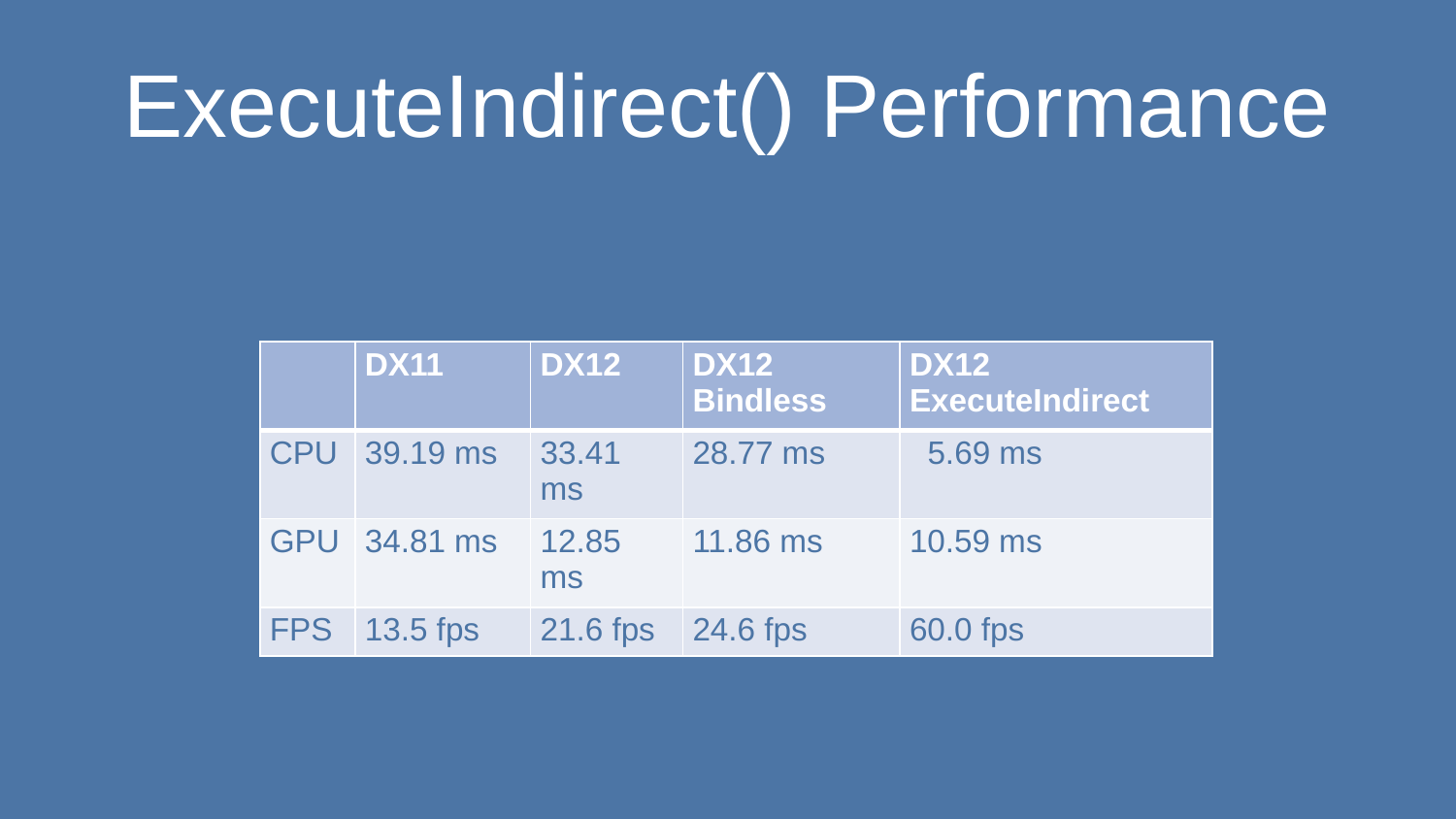

# ExecuteIndirect() Performance
|  | DX11 | DX12 | DX12 Bindless | DX12 ExecuteIndirect |
| --- | --- | --- | --- | --- |
| CPU | 39.19 ms | 33.41 ms | 28.77 ms | 5.69 ms |
| GPU | 34.81 ms | 12.85 ms | 11.86 ms | 10.59 ms |
| FPS | 13.5 fps | 21.6 fps | 24.6 fps | 60.0 fps |